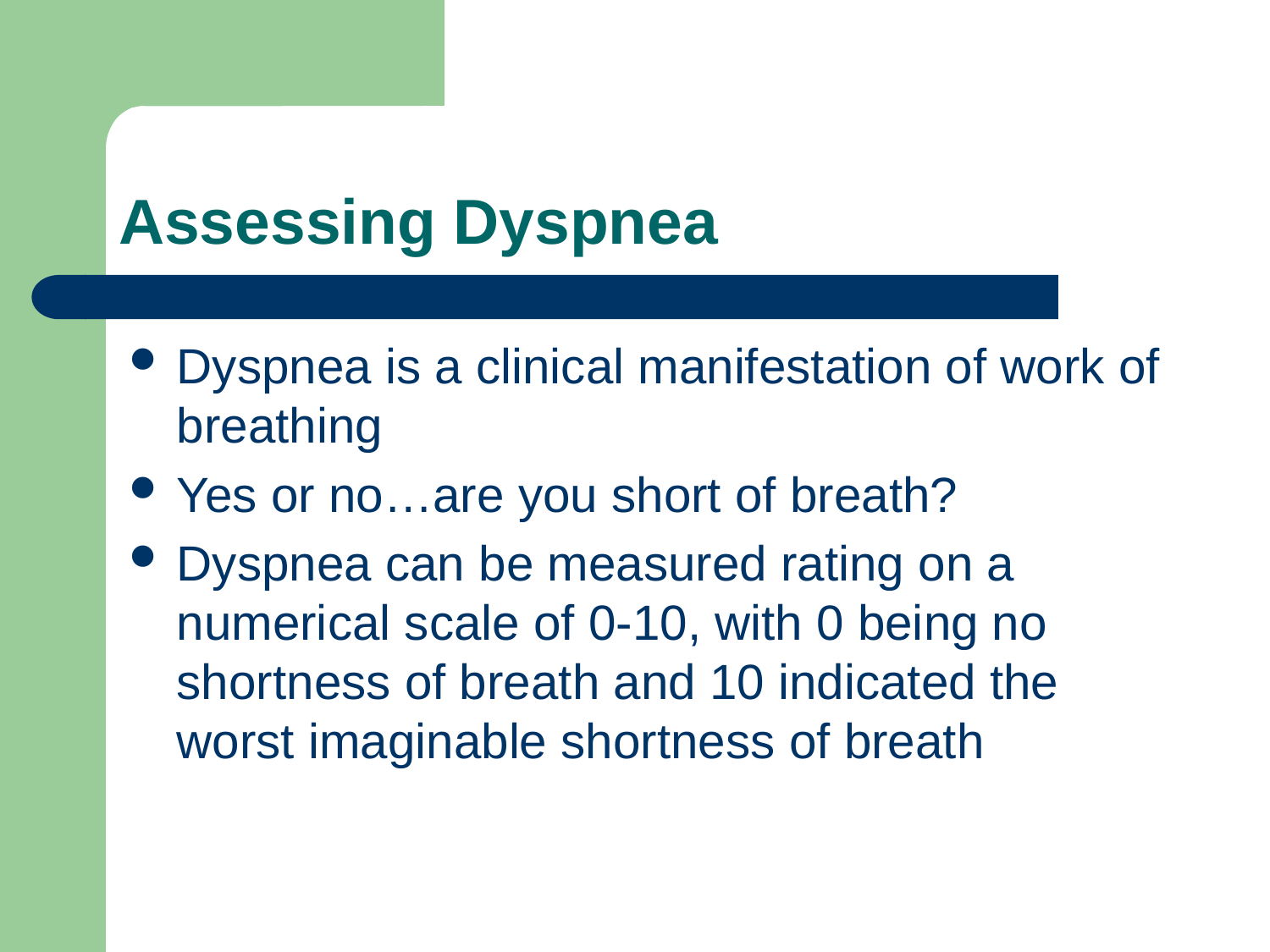

# Assessing Dyspnea
Dyspnea is a clinical manifestation of work of breathing
Yes or no…are you short of breath?
Dyspnea can be measured rating on a numerical scale of 0-10, with 0 being no shortness of breath and 10 indicated the worst imaginable shortness of breath